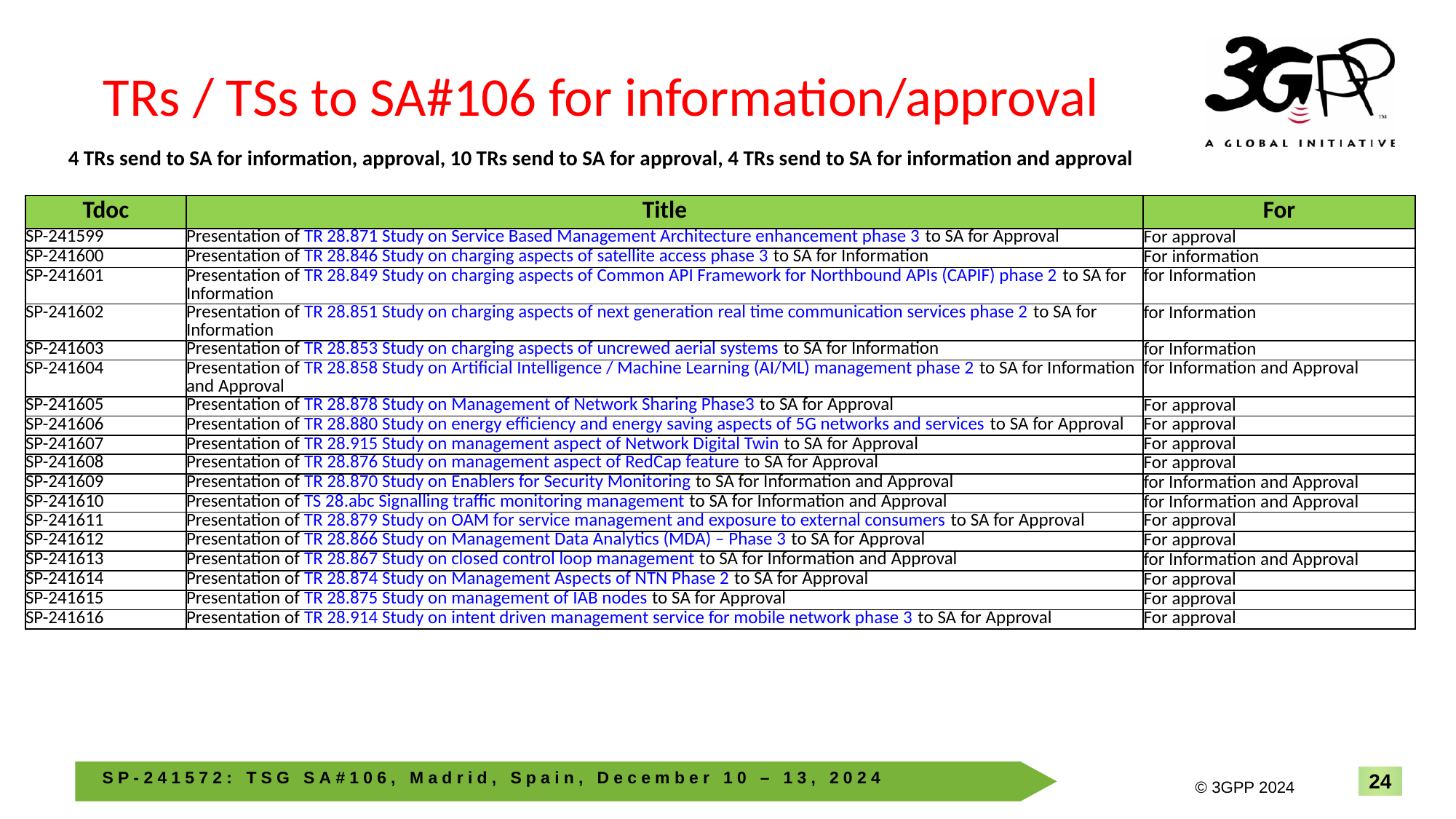

# TRs / TSs to SA#106 for information/approval
4 TRs send to SA for information, approval, 10 TRs send to SA for approval, 4 TRs send to SA for information and approval
| Tdoc | Title | For |
| --- | --- | --- |
| SP-241599 | Presentation of TR 28.871 Study on Service Based Management Architecture enhancement phase 3 to SA for Approval | For approval |
| SP-241600 | Presentation of TR 28.846 Study on charging aspects of satellite access phase 3 to SA for Information | For information |
| SP-241601 | Presentation of TR 28.849 Study on charging aspects of Common API Framework for Northbound APIs (CAPIF) phase 2 to SA for Information | for Information |
| SP-241602 | Presentation of TR 28.851 Study on charging aspects of next generation real time communication services phase 2 to SA for Information | for Information |
| SP-241603 | Presentation of TR 28.853 Study on charging aspects of uncrewed aerial systems to SA for Information | for Information |
| SP-241604 | Presentation of TR 28.858 Study on Artificial Intelligence / Machine Learning (AI/ML) management phase 2 to SA for Information and Approval | for Information and Approval |
| SP-241605 | Presentation of TR 28.878 Study on Management of Network Sharing Phase3 to SA for Approval | For approval |
| SP-241606 | Presentation of TR 28.880 Study on energy efficiency and energy saving aspects of 5G networks and services to SA for Approval | For approval |
| SP-241607 | Presentation of TR 28.915 Study on management aspect of Network Digital Twin to SA for Approval | For approval |
| SP-241608 | Presentation of TR 28.876 Study on management aspect of RedCap feature to SA for Approval | For approval |
| SP-241609 | Presentation of TR 28.870 Study on Enablers for Security Monitoring to SA for Information and Approval | for Information and Approval |
| SP-241610 | Presentation of TS 28.abc Signalling traffic monitoring management to SA for Information and Approval | for Information and Approval |
| SP-241611 | Presentation of TR 28.879 Study on OAM for service management and exposure to external consumers to SA for Approval | For approval |
| SP-241612 | Presentation of TR 28.866 Study on Management Data Analytics (MDA) – Phase 3 to SA for Approval | For approval |
| SP-241613 | Presentation of TR 28.867 Study on closed control loop management to SA for Information and Approval | for Information and Approval |
| SP-241614 | Presentation of TR 28.874 Study on Management Aspects of NTN Phase 2 to SA for Approval | For approval |
| SP-241615 | Presentation of TR 28.875 Study on management of IAB nodes to SA for Approval | For approval |
| SP-241616 | Presentation of TR 28.914 Study on intent driven management service for mobile network phase 3 to SA for Approval | For approval |